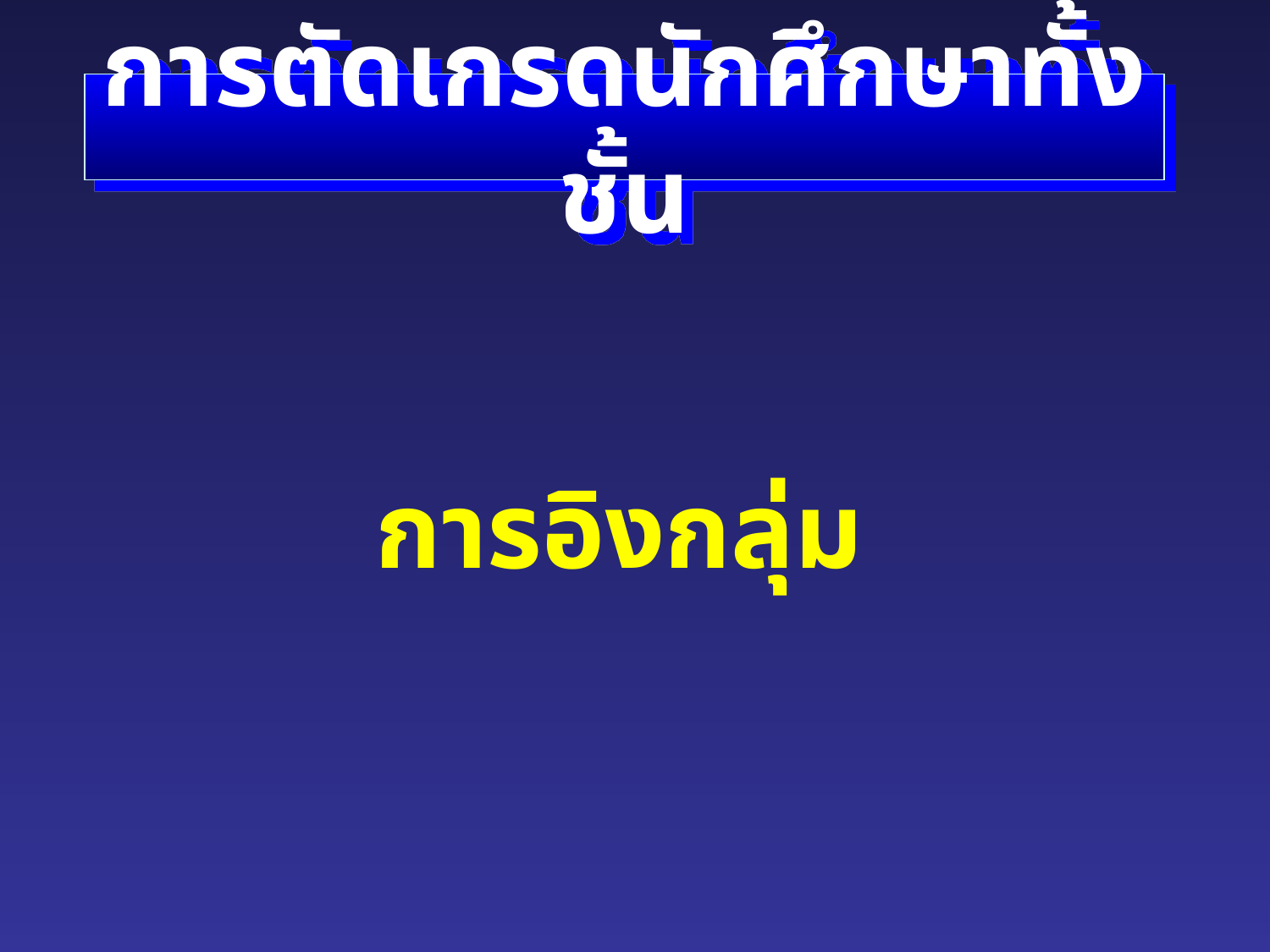

# การตัดเกรดนักศึกษาทั้งชั้น

การอิงกลุ่ม